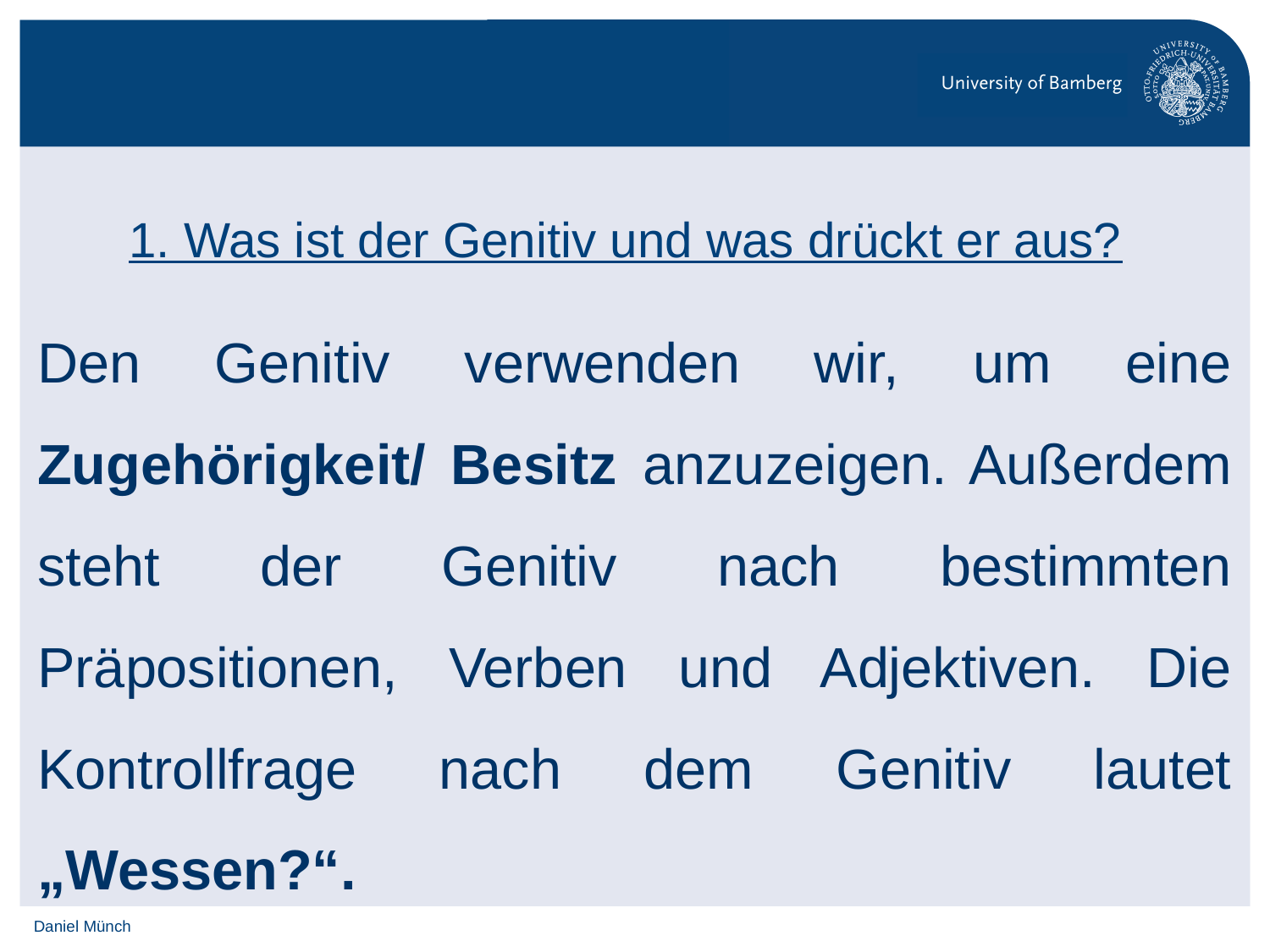

# 1. Was ist der Genitiv und was drückt er aus?
Den Genitiv verwenden wir, um eine Zugehörigkeit/ Besitz anzuzeigen. Außerdem steht der Genitiv nach bestimmten Präpositionen, Verben und Adjektiven. Die Kontrollfrage nach dem Genitiv lautet „Wessen?“.